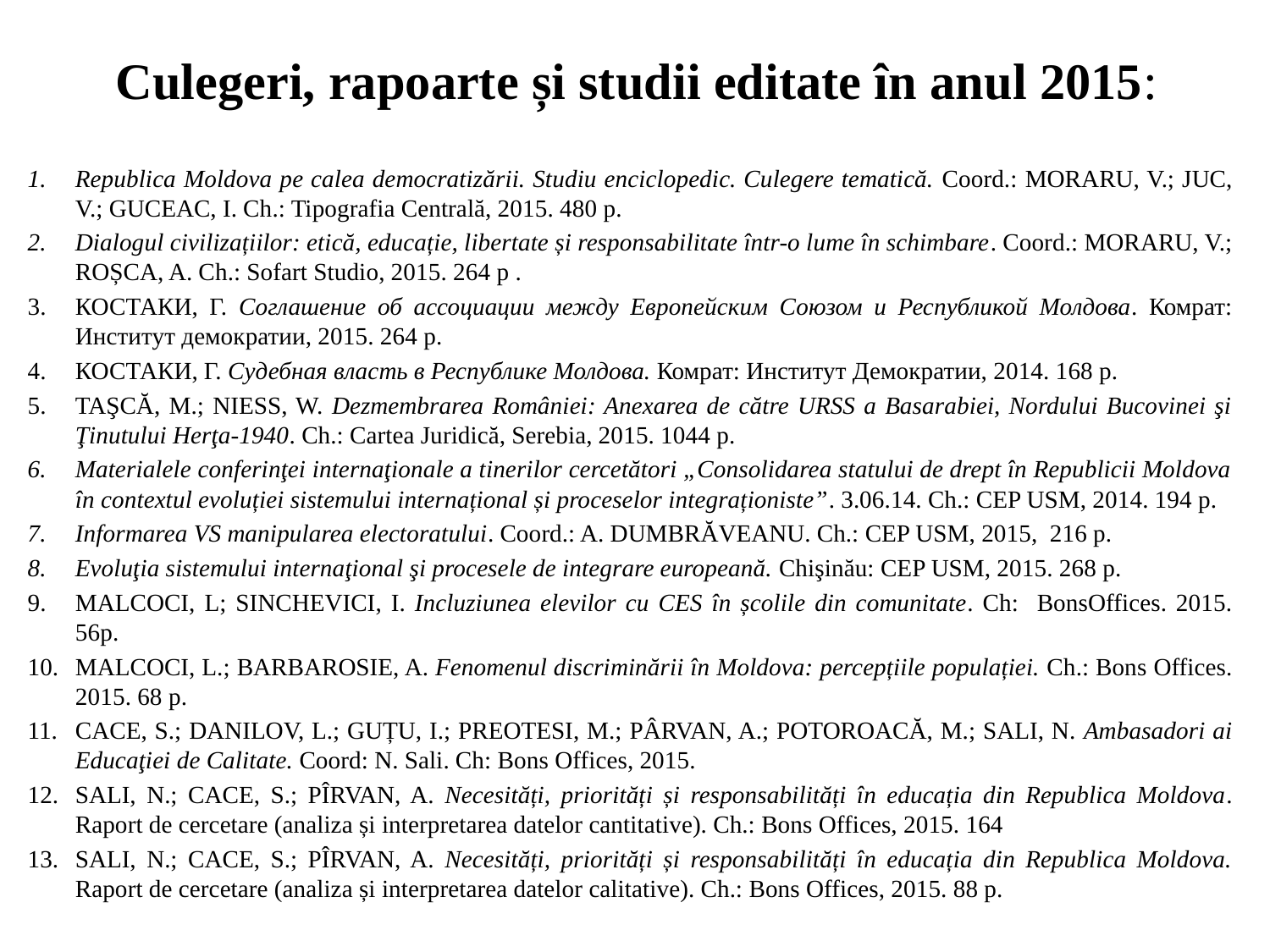

# Culegeri, rapoarte și studii editate în anul 2015:
Republica Moldova pe calea democratizării. Studiu enciclopedic. Culegere tematică. Coord.: MORARU, V.; JUC, V.; GUCEAC, I. Ch.: Tipografia Centrală, 2015. 480 p.
Dialogul civilizațiilor: etică, educație, libertate și responsabilitate într-o lume în schimbare. Coord.: MORARU, V.; ROȘCA, A. Ch.: Sofart Studio, 2015. 264 p .
КОСТАКИ, Г. Соглашение об ассоциации между Европейским Союзом и Республикой Молдова. Комрат: Институт демократии, 2015. 264 p.
КОСТАКИ, Г. Cудебная власть в Республике Молдова. Комрат: Институт Демократии, 2014. 168 р.
TAŞCĂ, M.; NIESS, W. Dezmembrarea României: Anexarea de către URSS a Basarabiei, Nordului Bucovinei şi Ţinutului Herţa-1940. Ch.: Cartea Juridică, Serebia, 2015. 1044 p.
Materialele conferinţei internaţionale a tinerilor cercetători „Consolidarea statului de drept în Republicii Moldova în contextul evoluției sistemului internațional și proceselor integraționiste”. 3.06.14. Ch.: CEP USM, 2014. 194 p.
Informarea VS manipularea electoratului. Coord.: A. DUMBRĂVEANU. Ch.: CEP USM, 2015,  216 p.
Evoluţia sistemului internaţional şi procesele de integrare europeană. Chişinău: CEP USM, 2015. 268 p.
MALCOCI, L; SINCHEVICI, I. Incluziunea elevilor cu CES în școlile din comunitate. Ch:  BonsOffices. 2015. 56p.
MALCOCI, L.; BARBAROSIE, A. Fenomenul discriminării în Moldova: percepțiile populației. Ch.: Bons Offices. 2015. 68 p.
CACE, S.; DANILOV, L.; GUȚU, I.; PREOTESI, M.; PÂRVAN, A.; POTOROACĂ, M.; SALI, N. Ambasadori ai Educaţiei de Calitate. Coord: N. Sali. Ch: Bons Offices, 2015.
SALI, N.; CACE, S.; PÎRVAN, A. Necesități, priorități și responsabilități în educația din Republica Moldova. Raport de cercetare (analiza și interpretarea datelor cantitative). Ch.: Bons Offices, 2015. 164
SALI, N.; CACE, S.; PÎRVAN, A. Necesități, priorități și responsabilități în educația din Republica Moldova. Raport de cercetare (analiza și interpretarea datelor calitative). Ch.: Bons Offices, 2015. 88 p.